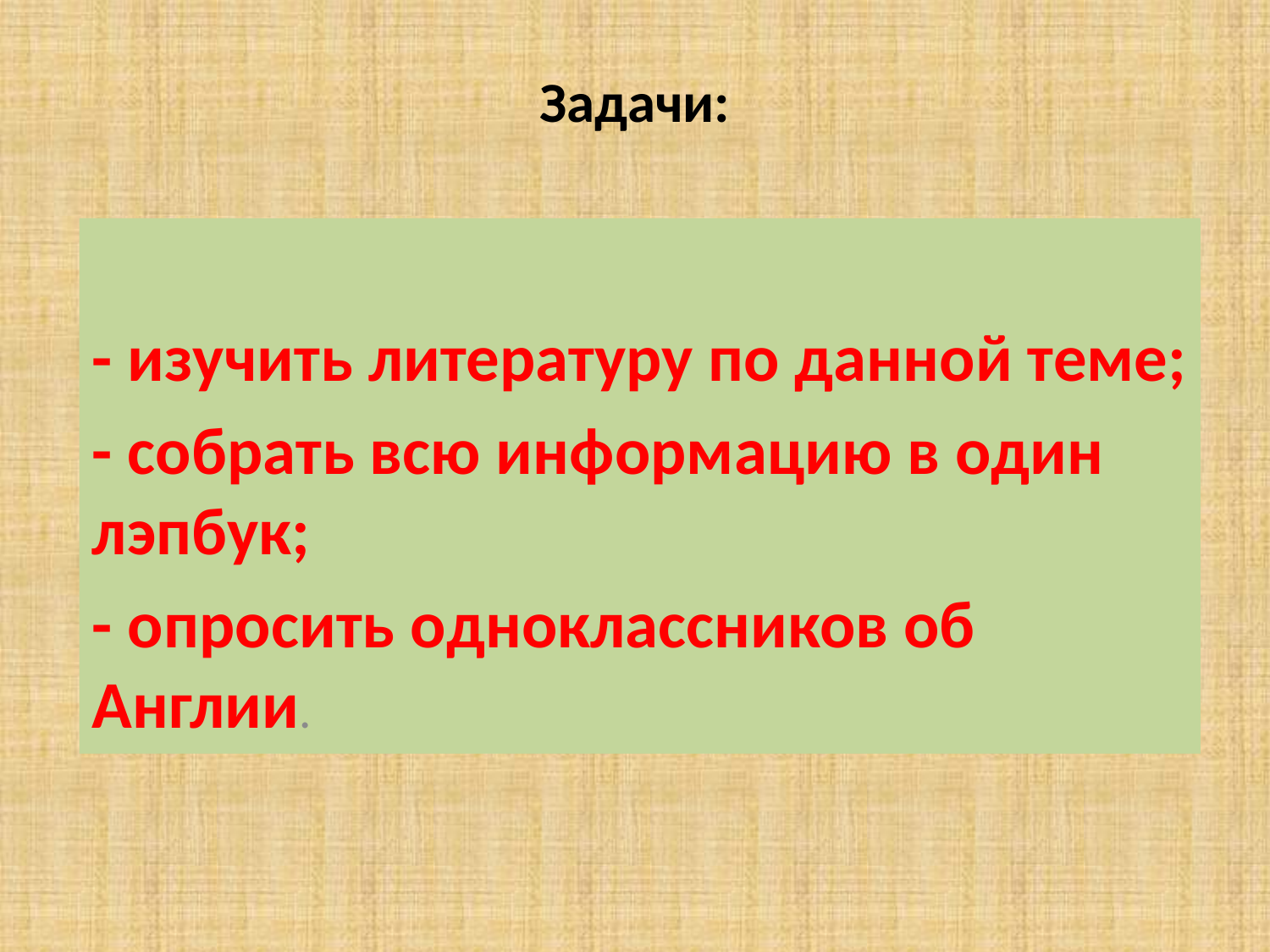

# Задачи:

- изучить литературу по данной теме;
- собрать всю информацию в один лэпбук;
- опросить одноклассников об Англии.